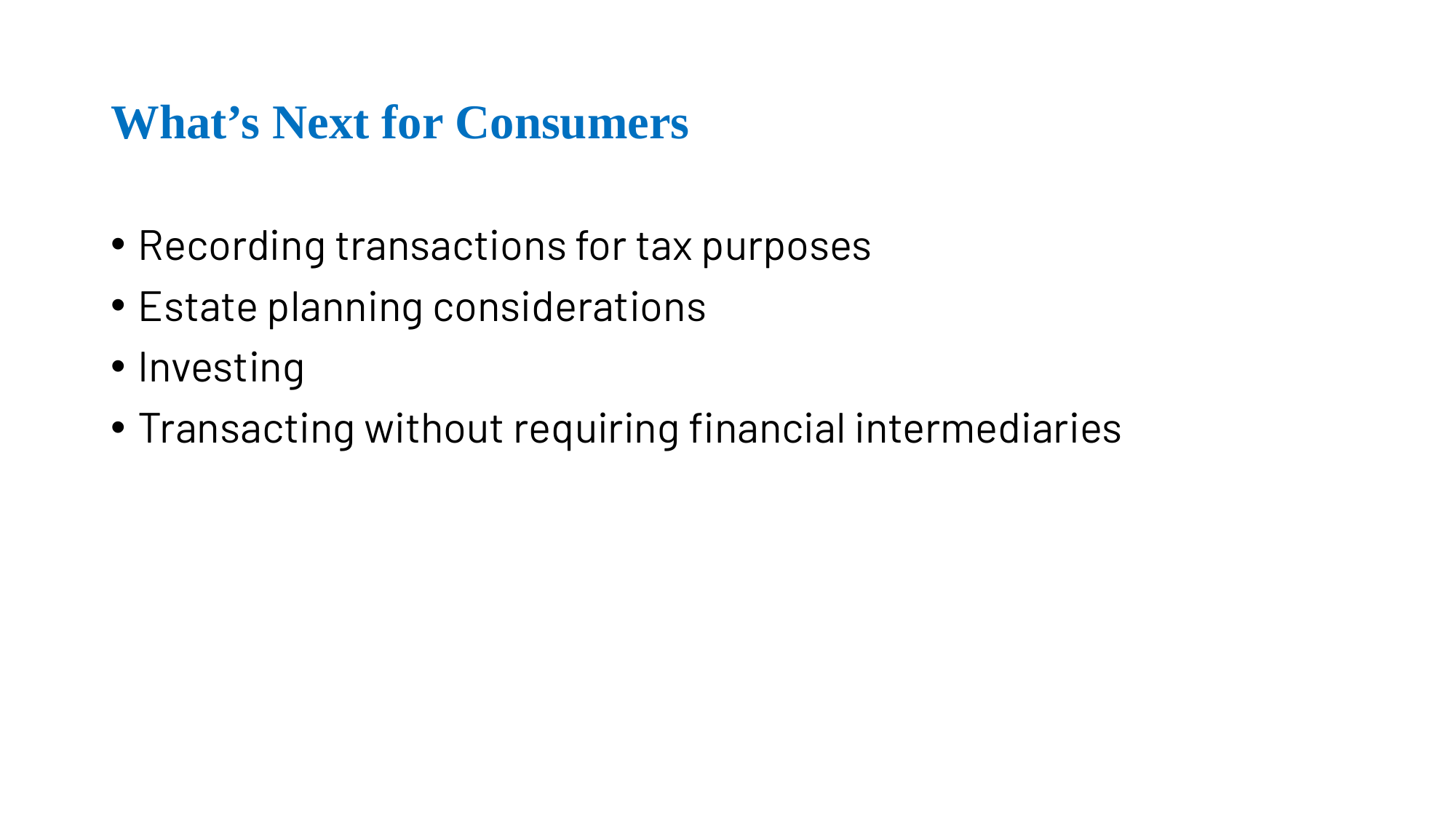

# What’s Next for Consumers
Recording transactions for tax purposes
Estate planning considerations
Investing
Transacting without requiring financial intermediaries